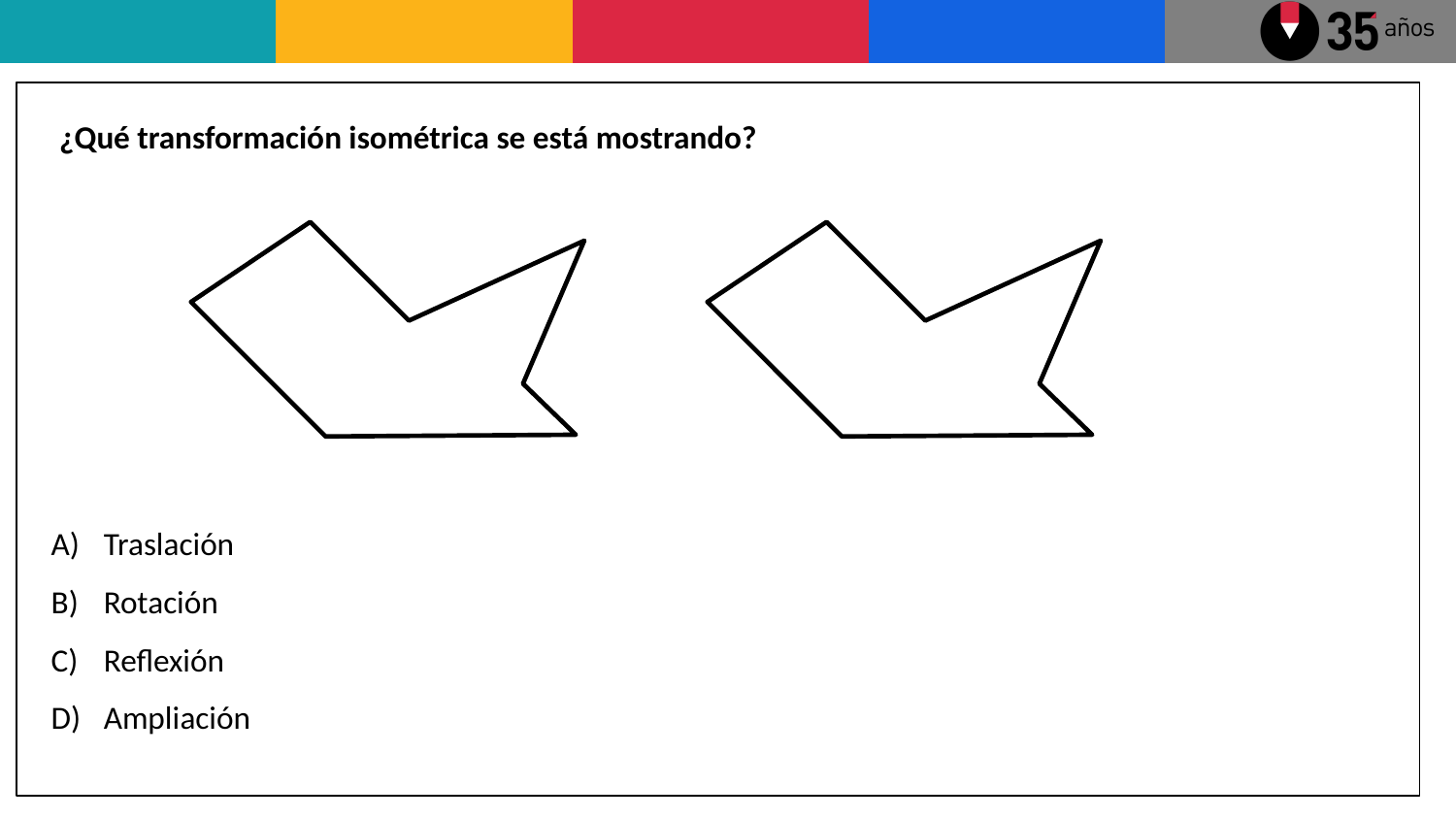

¿Qué transformación isométrica se está mostrando?

Traslación
Rotación
Reflexión
Ampliación